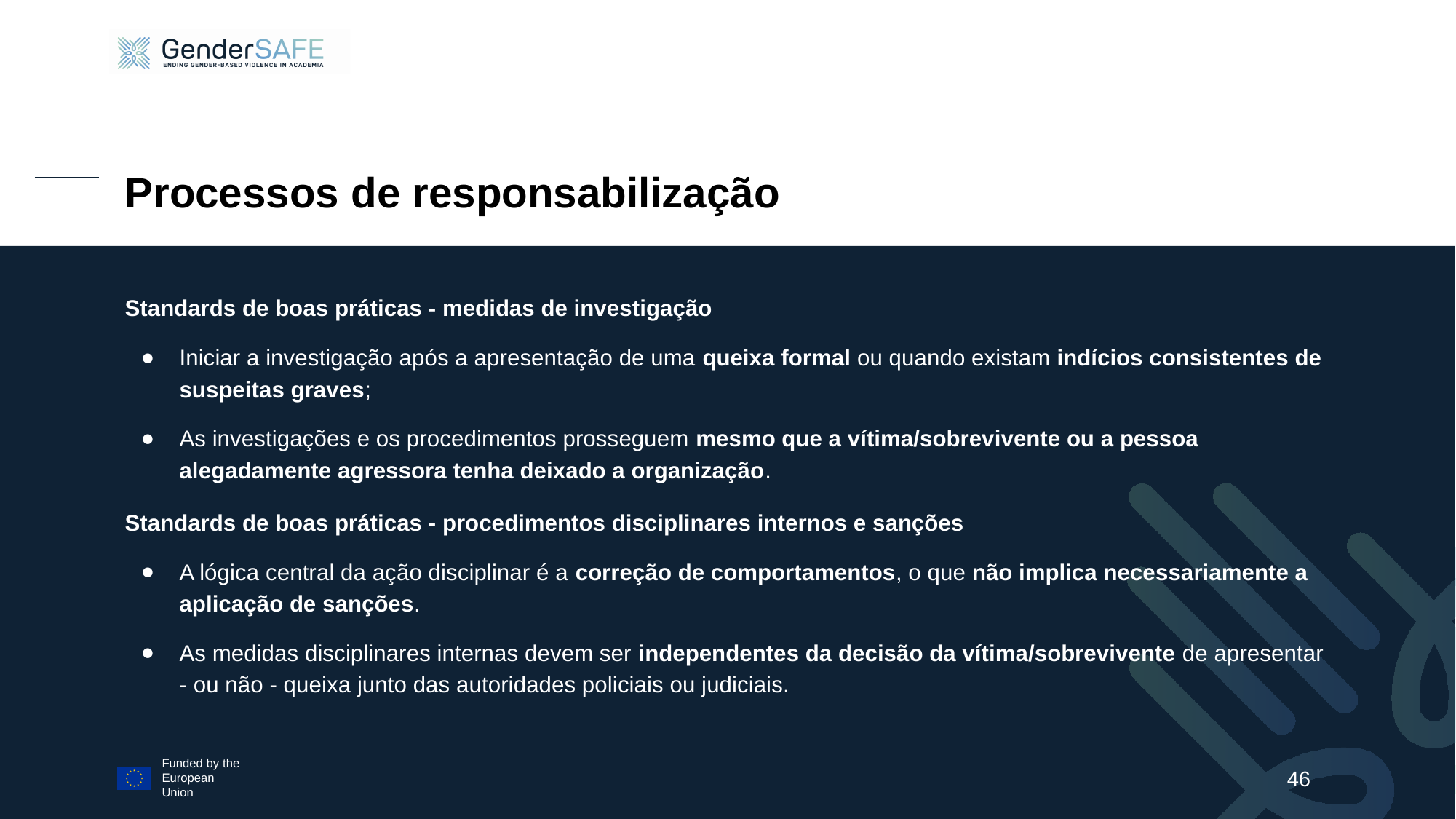

# Processos de responsabilização

Standards de boas práticas - medidas de investigação
Iniciar a investigação após a apresentação de uma queixa formal ou quando existam indícios consistentes de suspeitas graves;
As investigações e os procedimentos prosseguem mesmo que a vítima/sobrevivente ou a pessoa alegadamente agressora tenha deixado a organização.
Standards de boas práticas - procedimentos disciplinares internos e sanções
A lógica central da ação disciplinar é a correção de comportamentos, o que não implica necessariamente a aplicação de sanções.
As medidas disciplinares internas devem ser independentes da decisão da vítima/sobrevivente de apresentar - ou não - queixa junto das autoridades policiais ou judiciais.